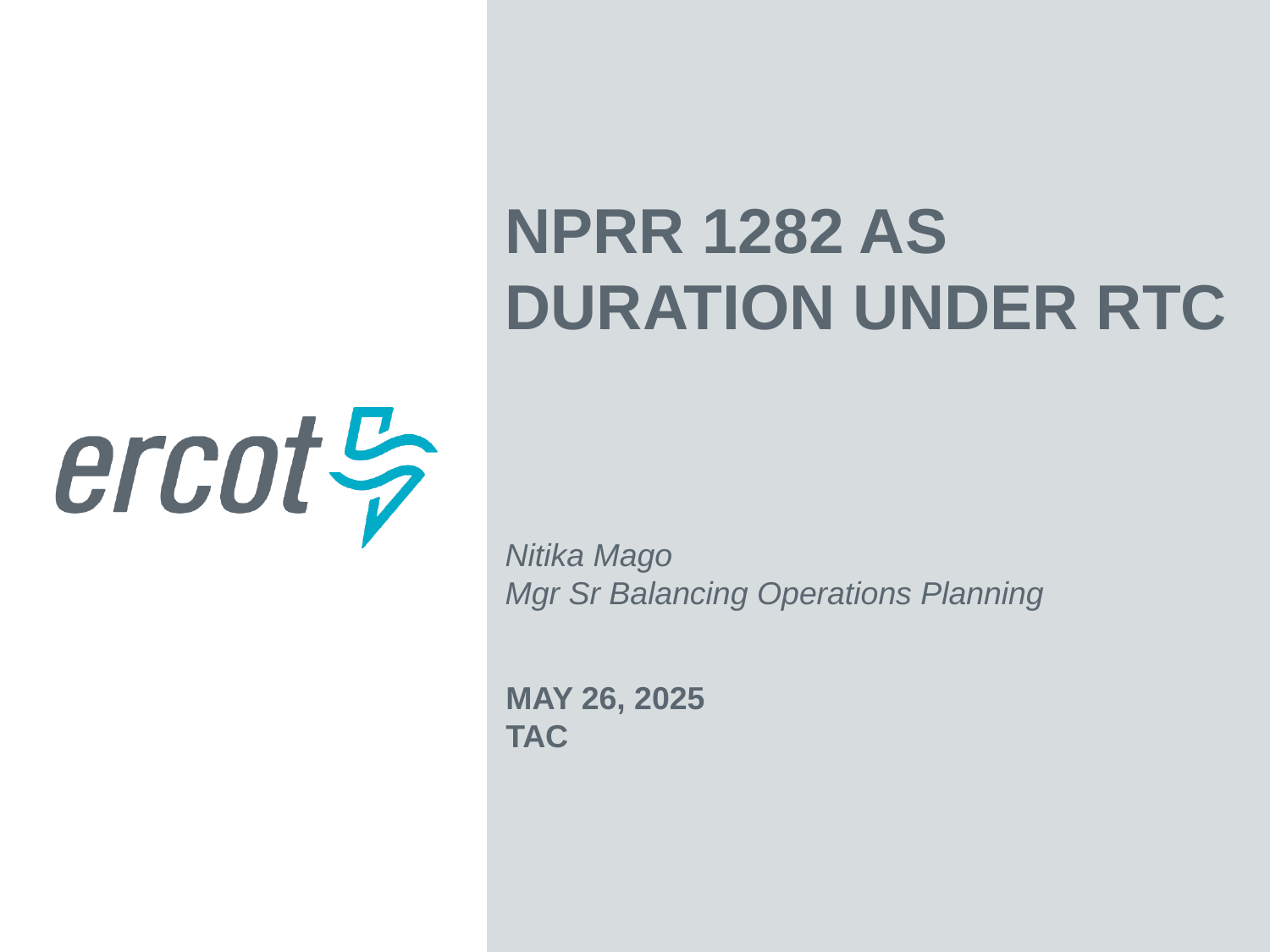

NPRR 1282 AS Duration Under RTC
Nitika Mago
Mgr Sr Balancing Operations Planning
May 26, 2025
TAC